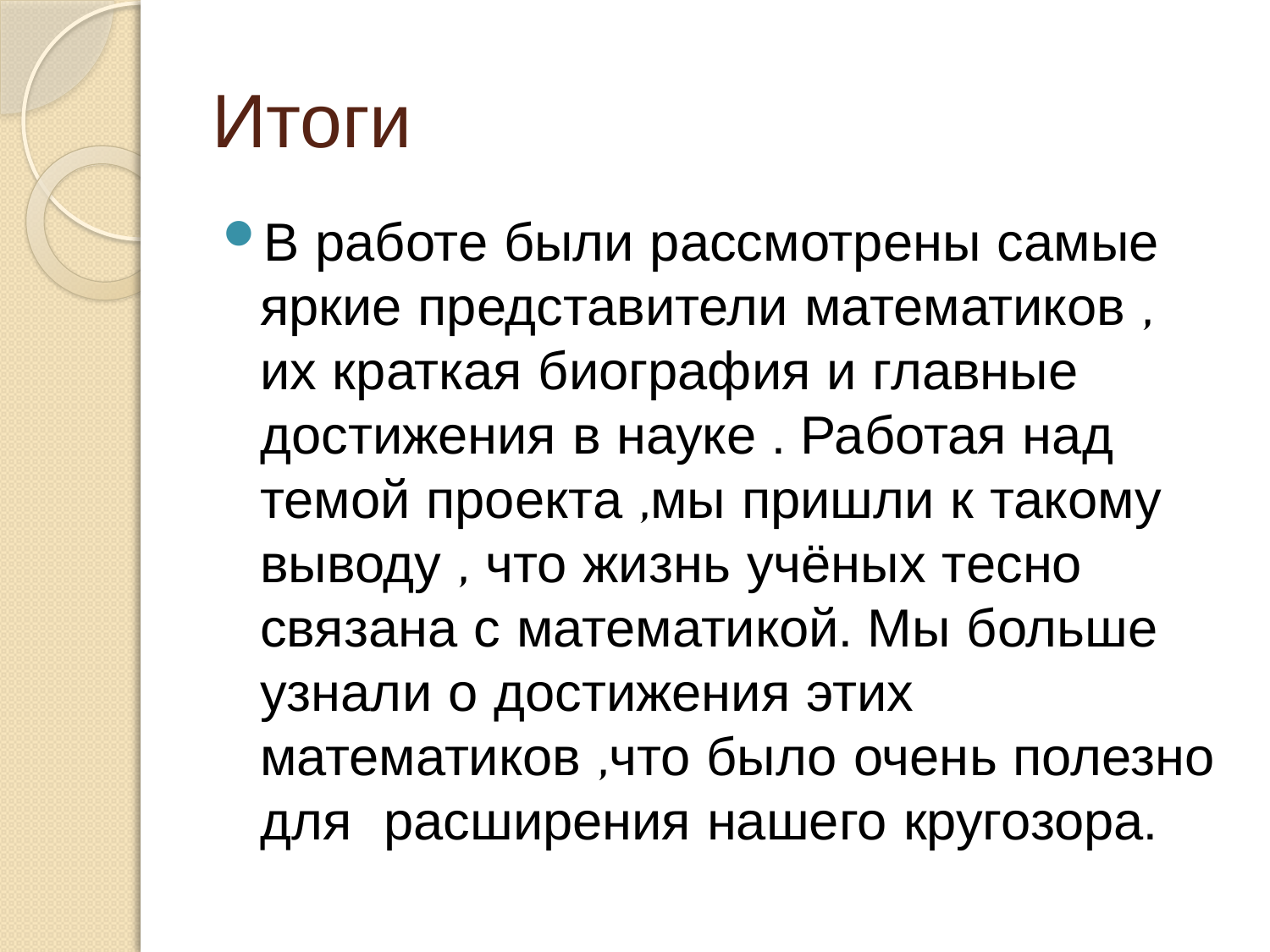

# Итоги
В работе были рассмотрены самые яркие представители математиков ,  их краткая биография и главные достижения в науке . Работая над  темой проекта ,мы пришли к такому выводу , что жизнь учёных тесно связана с математикой. Мы больше узнали о достижения этих математиков ,что было очень полезно для  расширения нашего кругозора.